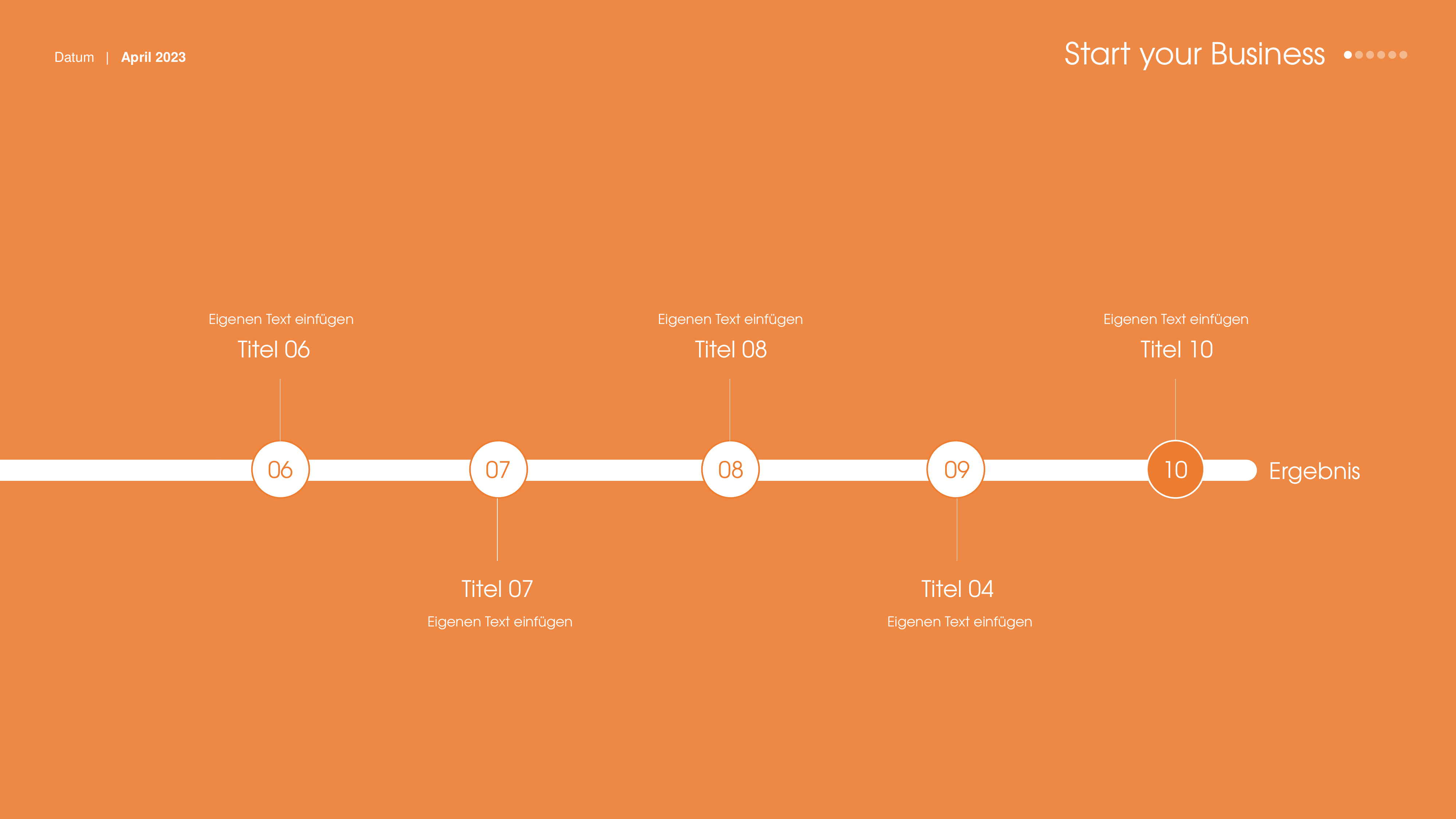

Eigenen Text einfügen
Eigenen Text einfügen
Eigenen Text einfügen
Titel 06
Titel 08
Titel 10

06
07
08
09
10
Ergebnis

Titel 07
Titel 04
Eigenen Text einfügen
Eigenen Text einfügen